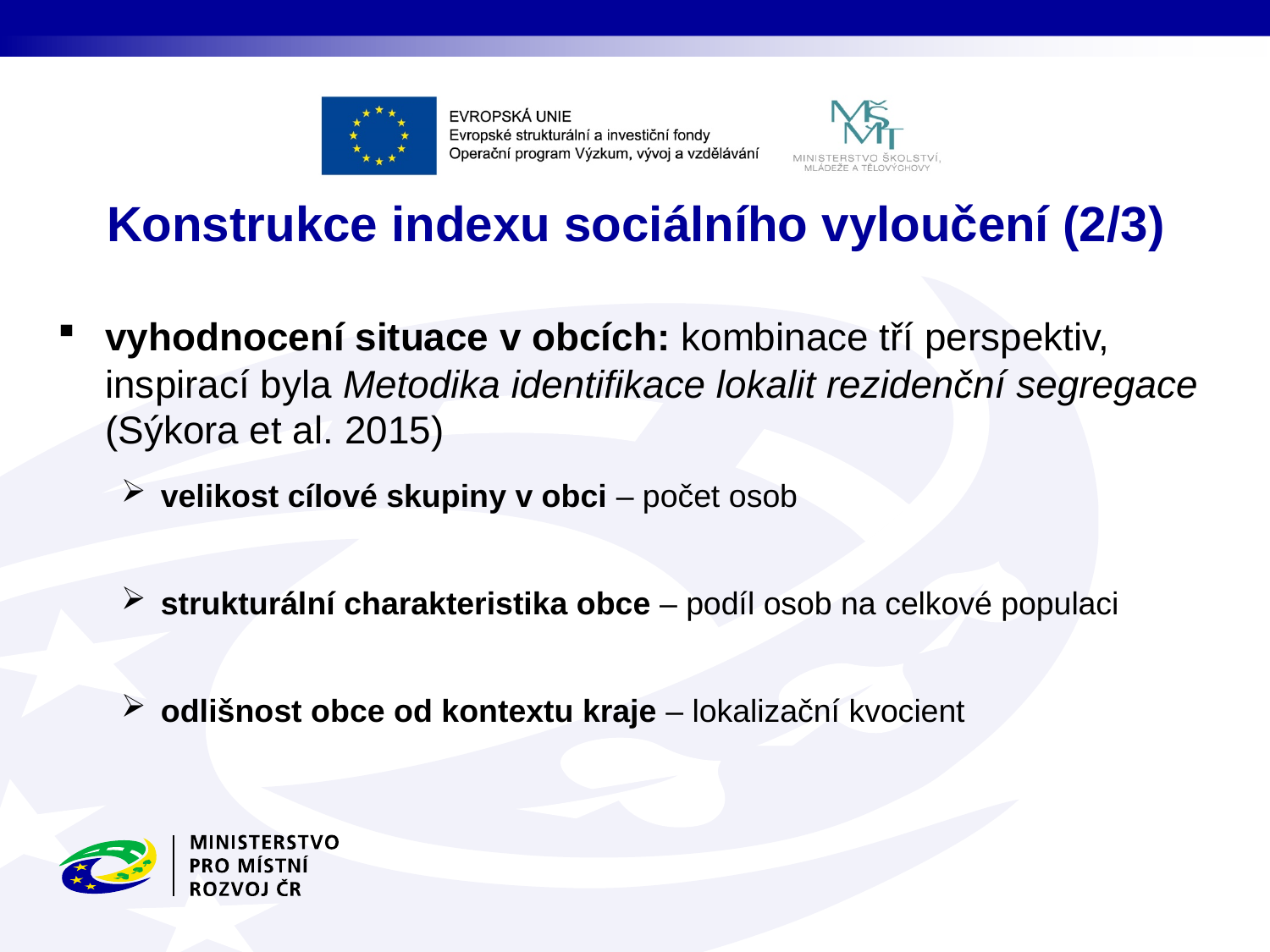

# Konstrukce indexu sociálního vyloučení (2/3)
vyhodnocení situace v obcích: kombinace tří perspektiv, inspirací byla Metodika identifikace lokalit rezidenční segregace (Sýkora et al. 2015)
velikost cílové skupiny v obci – počet osob

strukturální charakteristika obce – podíl osob na celkové populaci

odlišnost obce od kontextu kraje – lokalizační kvocient